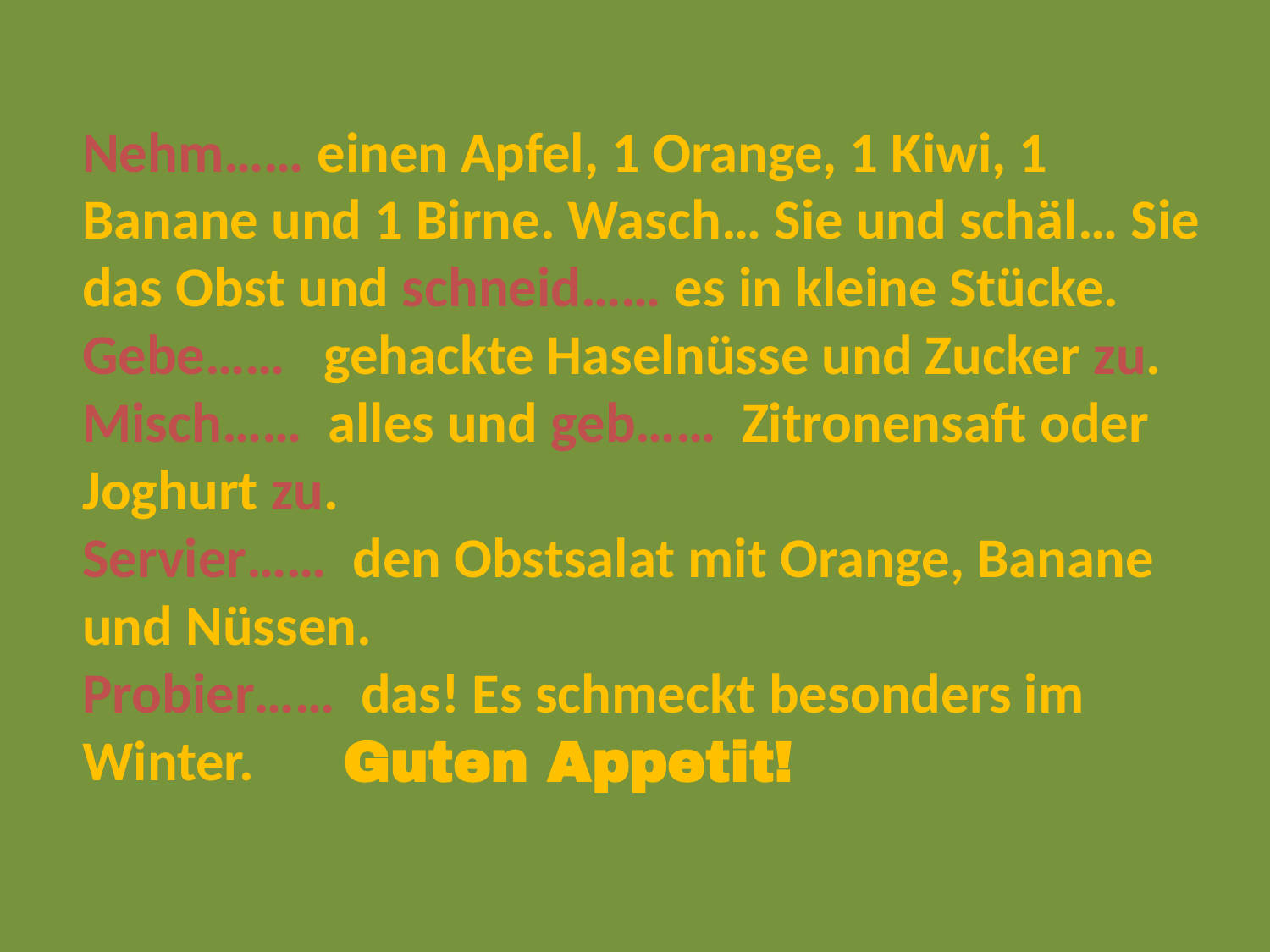

Nehm…… einen Apfel, 1 Orange, 1 Kiwi, 1
Banane und 1 Birne. Wasch… Sie und schäl… Sie das Obst und schneid…… es in kleine Stücke. Gebe……   gehackte Haselnüsse und Zucker zu. Misch……  alles und geb……  Zitronensaft oder Joghurt zu.
Servier……  den Obstsalat mit Orange, Banane
und Nüssen.
Probier……  das! Es schmeckt besonders im Winter.       Guten Appetit!